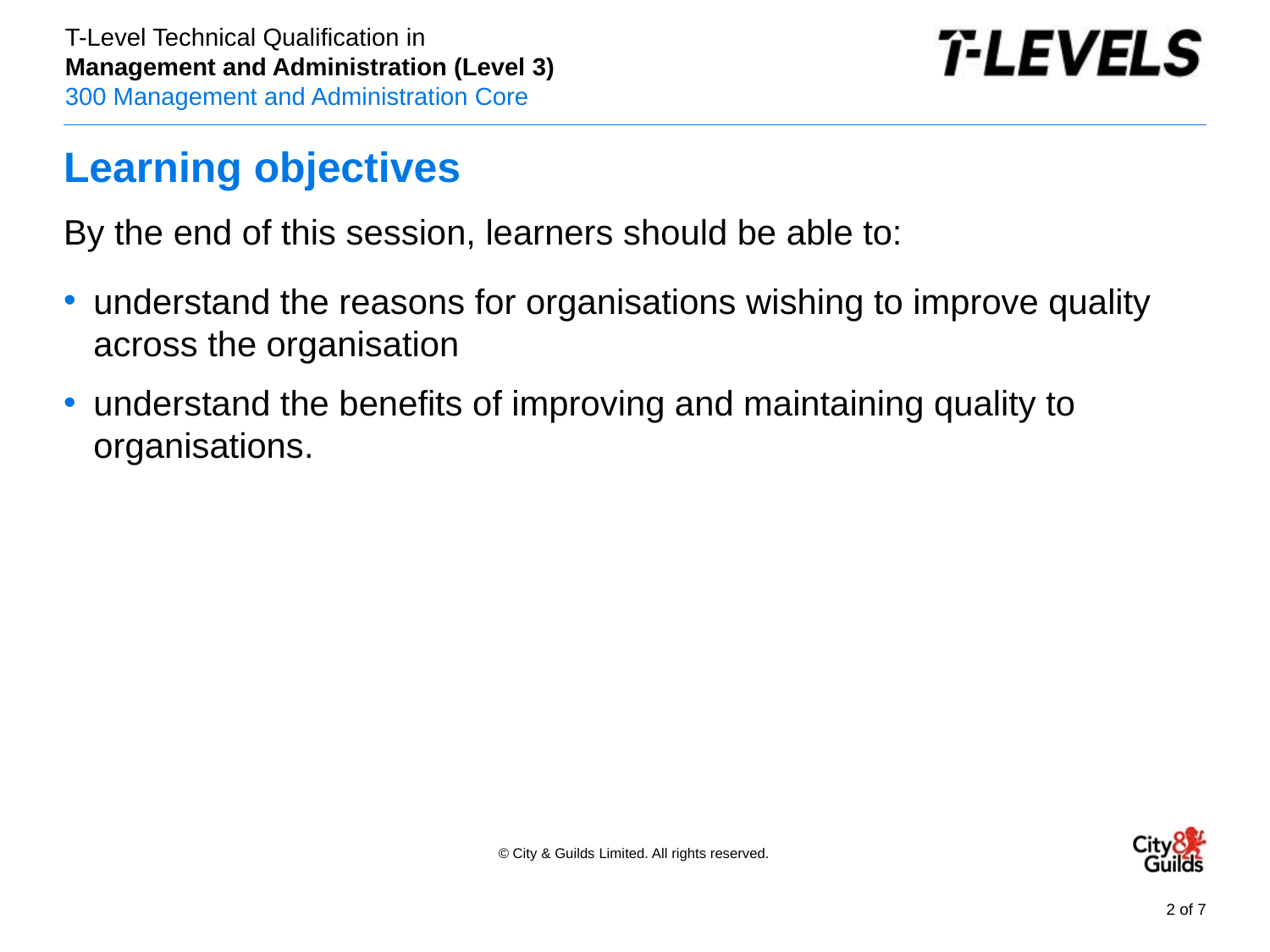

# Learning objectives
By the end of this session, learners should be able to:
understand the reasons for organisations wishing to improve quality across the organisation
understand the benefits of improving and maintaining quality to organisations.